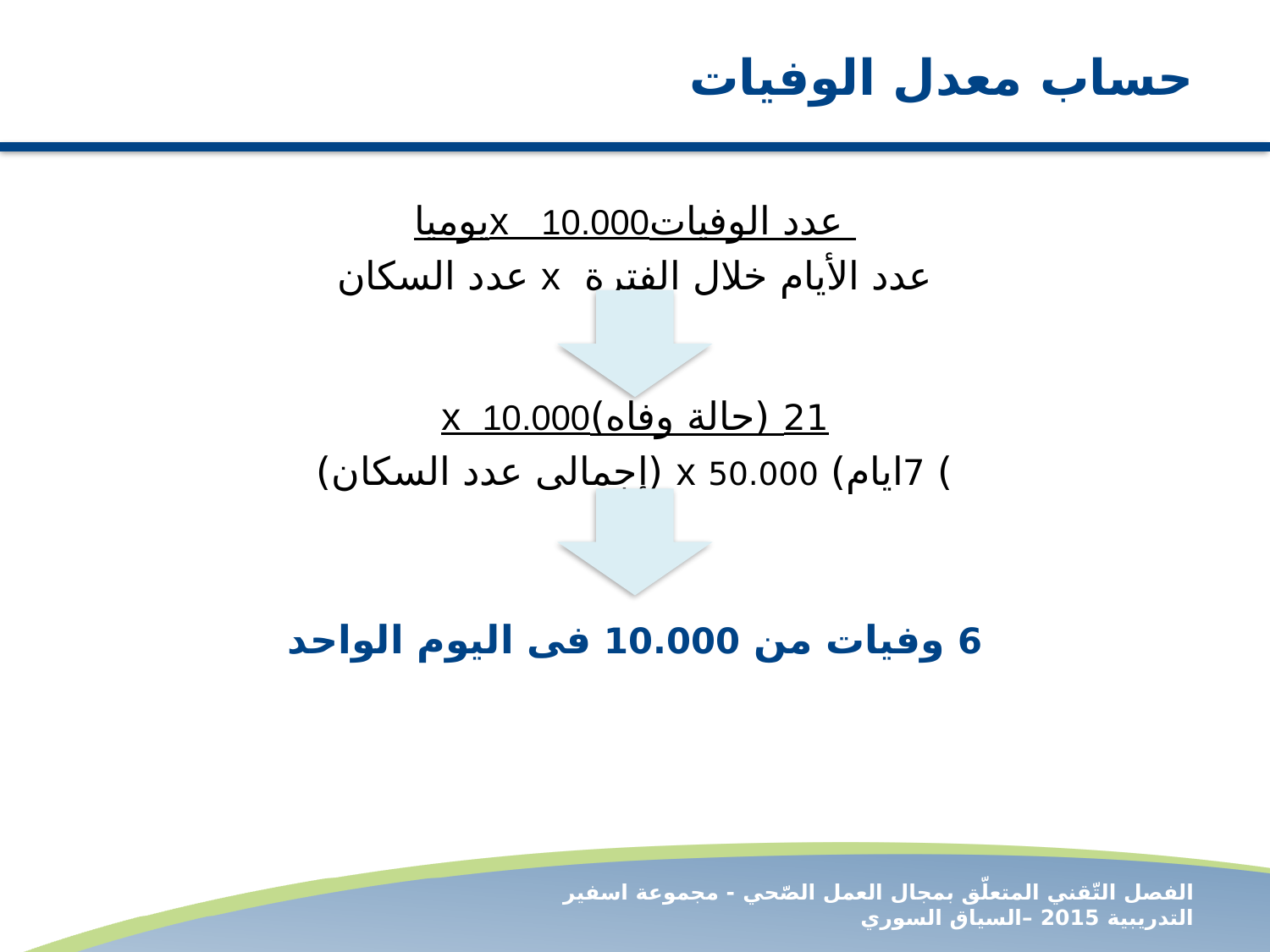

# حساب معدل الوفيات
 عدد الوفياتx   10.000يوميا
عدد الأيام خلال الفترة  x عدد السكان

21 (حالة وفاه)x  10.000
) 7ايام) 50.000 x (إجمالى عدد السكان)

6 وفيات من 10.000 فى اليوم الواحد
الفصل التّقني المتعلّق بمجال العمل الصّحي - مجموعة اسفير التدريبية 2015 –السياق السوري